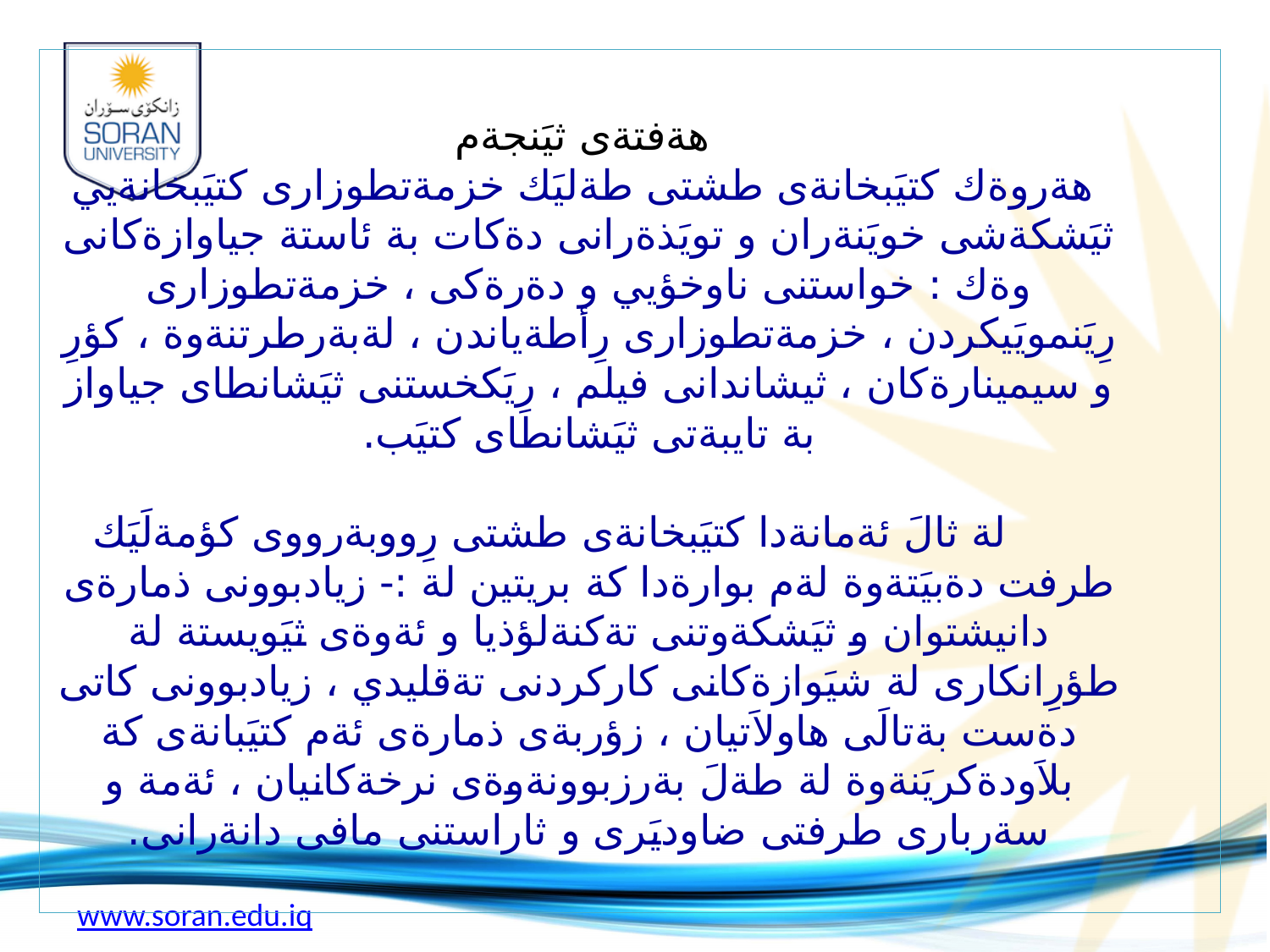

# هةفتةى ثيَنجةم هةروةك كتيَبخانةى طشتى طةليَك خزمةتطوزارى كتيَبخانةيي ثيَشكةشى خويَنةران و تويَذةرانى دةكات بة ئاستة جياوازةكانى وةك : خواستنى ناوخؤيي و دةرةكى ، خزمةتطوزارى رِيَنمويَيكردن ، خزمةتطوزارى رِأطةياندن ، لةبةرطرتنةوة ، كؤرِ و سيمينارةكان ، ثيشاندانى فيلم ، رِيَكخستنى ثيَشانطاى جياواز بة تايبةتى ثيَشانطاى كتيَب. لة ثالَ ئةمانةدا كتيَبخانةى طشتى رِووبةرووى كؤمةلَيَك طرفت دةبيَتةوة لةم بوارةدا كة بريتين لة :- زيادبوونى ذمارةى دانيشتوان و ثيَشكةوتنى تةكنةلؤذيا و ئةوةى ثيَويستة لة طؤرِانكارى لة شيَوازةكانى كاركردنى تةقليدي ، زيادبوونى كاتى دةست بةتالَى هاولاَتيان ، زؤربةى ذمارةى ئةم كتيَبانةى كة بلاَودةكريَنةوة لة طةلَ بةرزبوونةوةى نرخةكانيان ، ئةمة و سةربارى طرفتى ضاوديَرى و ثاراستنى مافى دانةرانى.